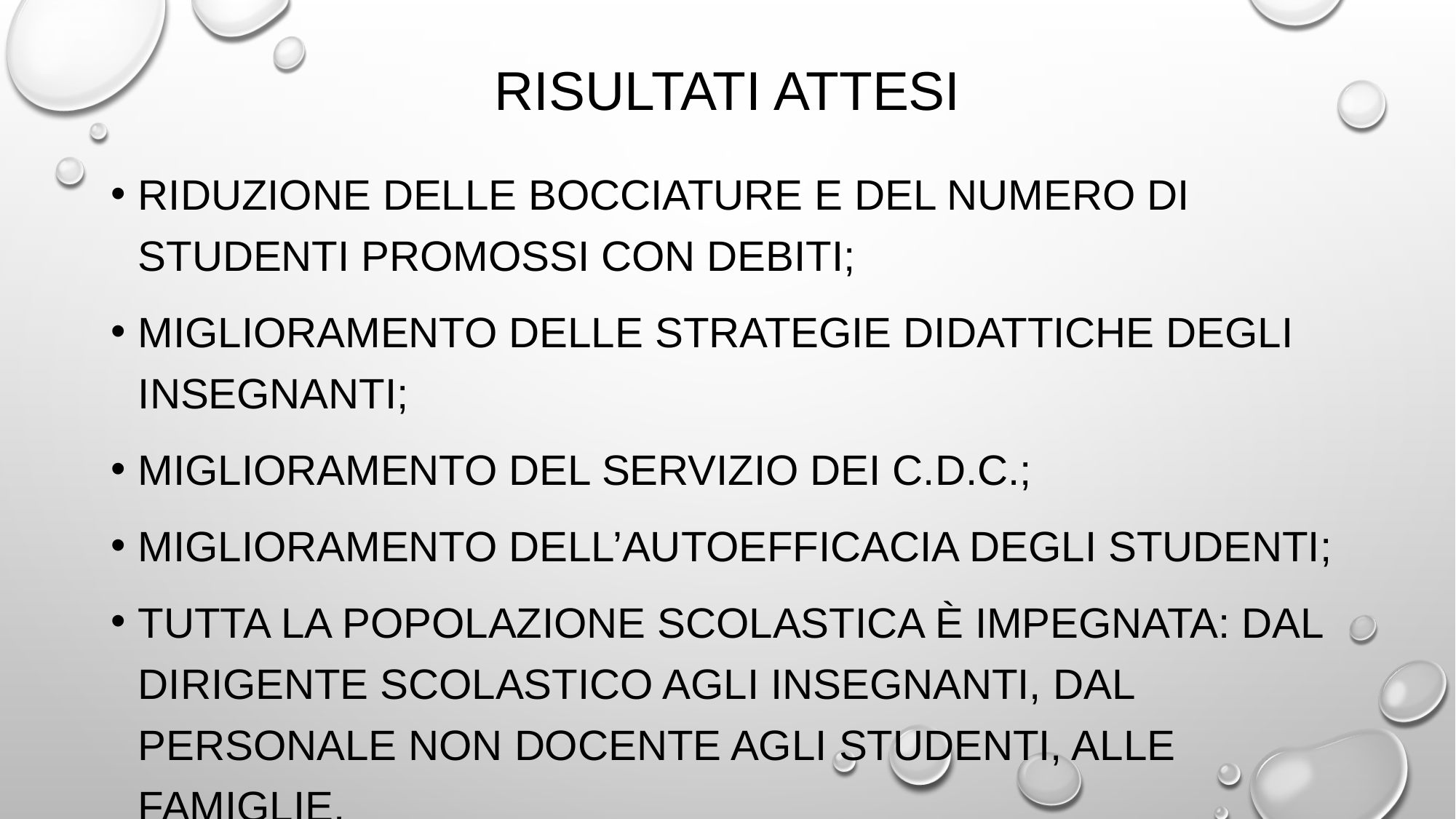

# RISULTATI ATTESI
Riduzione delle bocciature e del numero di studenti promossi con debiti;
Miglioramento delle strategie didattiche degli insegnanti;
Miglioramento del servizio dei C.d.C.;
Miglioramento dell’autoefficacia degli studenti;
Tutta la popolazione scolastica è impegnata: dal Dirigente Scolastico agli insegnanti, dal personale non docente agli studenti, alle famiglie.